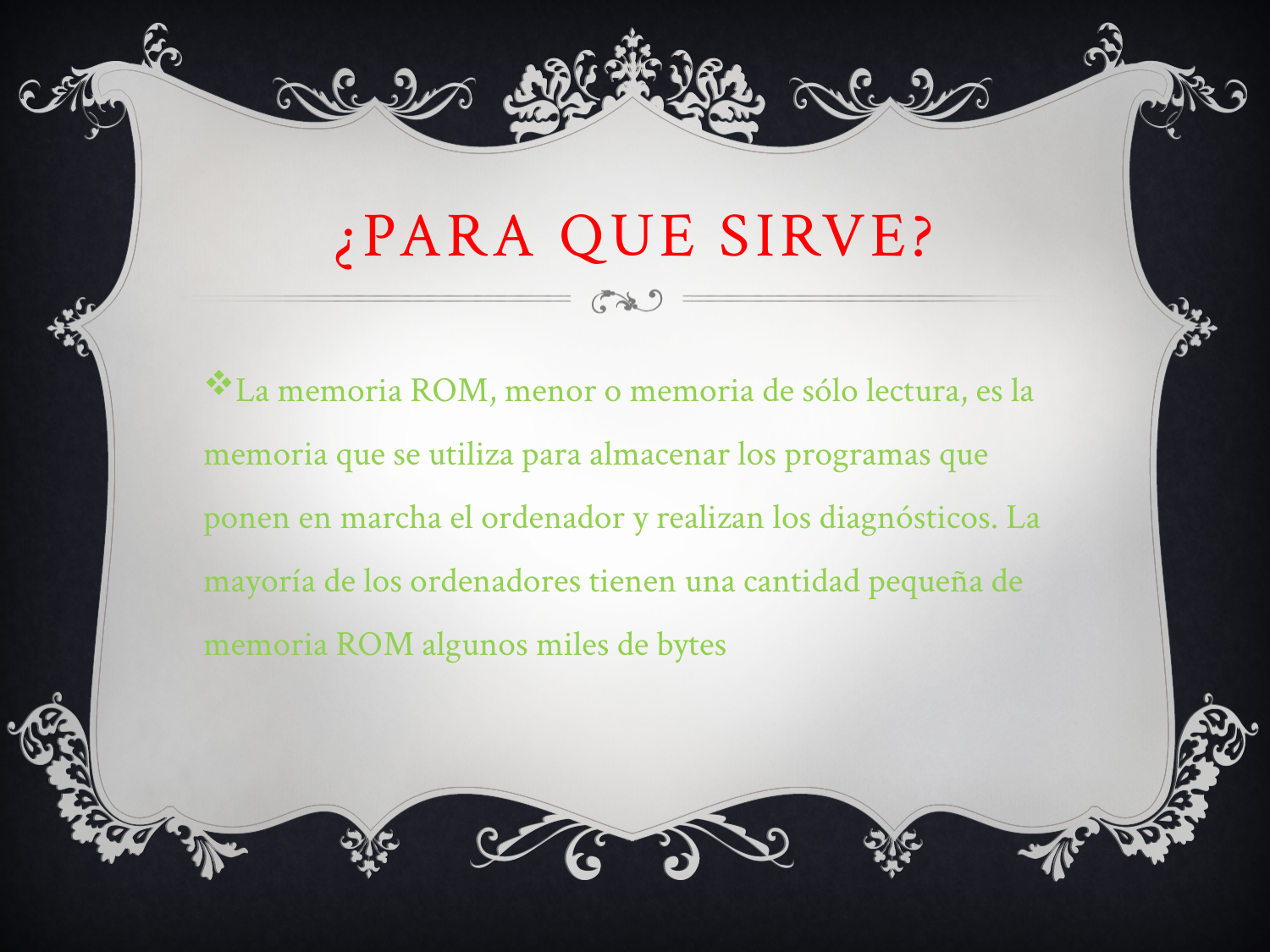

# ¿para que sirve?
La memoria ROM, menor o memoria de sólo lectura, es la memoria que se utiliza para almacenar los programas que ponen en marcha el ordenador y realizan los diagnósticos. La mayoría de los ordenadores tienen una cantidad pequeña de memoria ROM algunos miles de bytes